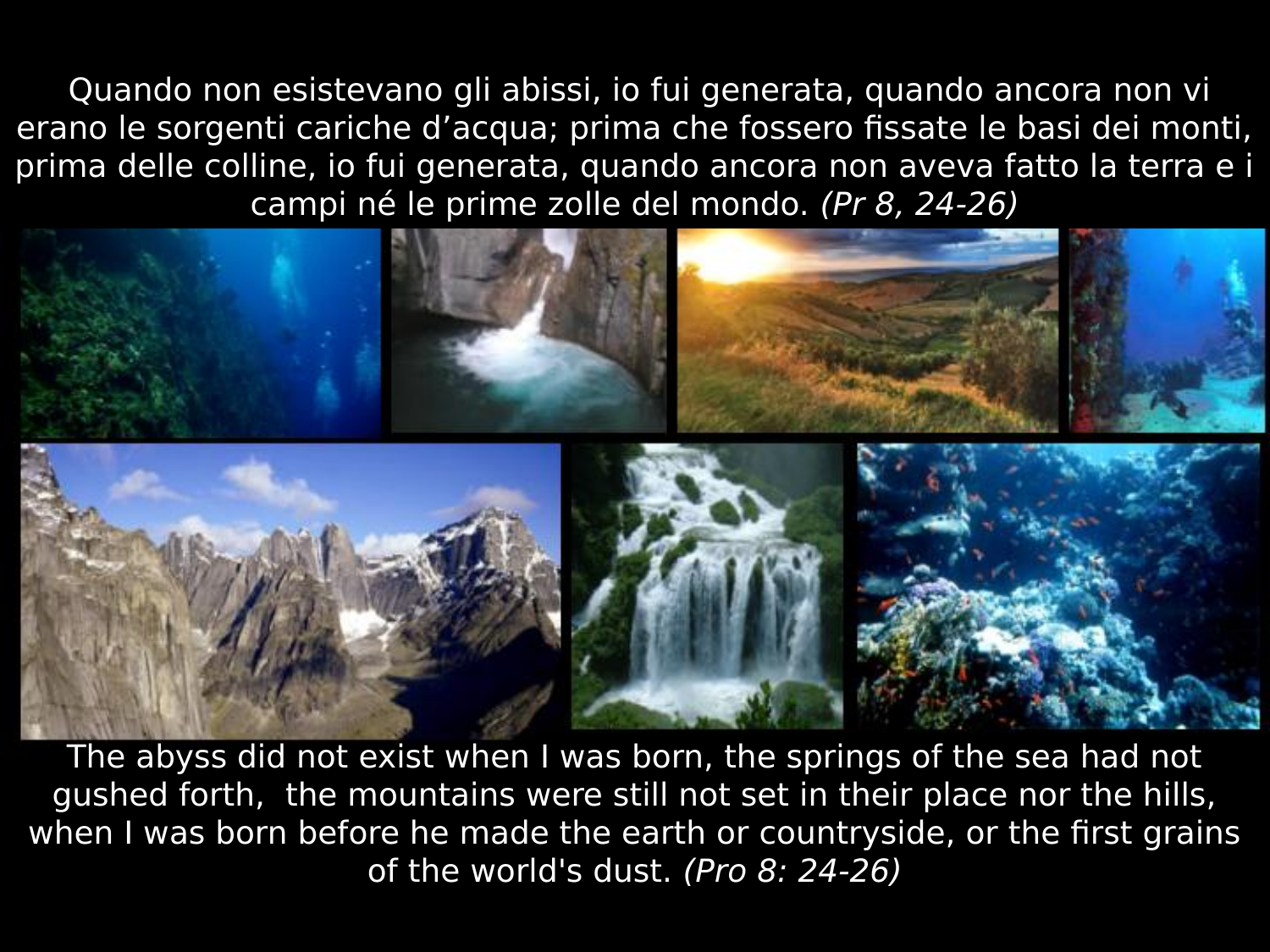

#
 Quando non esistevano gli abissi, io fui generata, quando ancora non vi erano le sorgenti cariche d’acqua; prima che fossero fissate le basi dei monti, prima delle colline, io fui generata, quando ancora non aveva fatto la terra e i campi né le prime zolle del mondo. (Pr 8, 24-26)
The abyss did not exist when I was born, the springs of the sea had not gushed forth,  the mountains were still not set in their place nor the hills, when I was born before he made the earth or countryside, or the first grains of the world's dust. (Pro 8: 24-26)